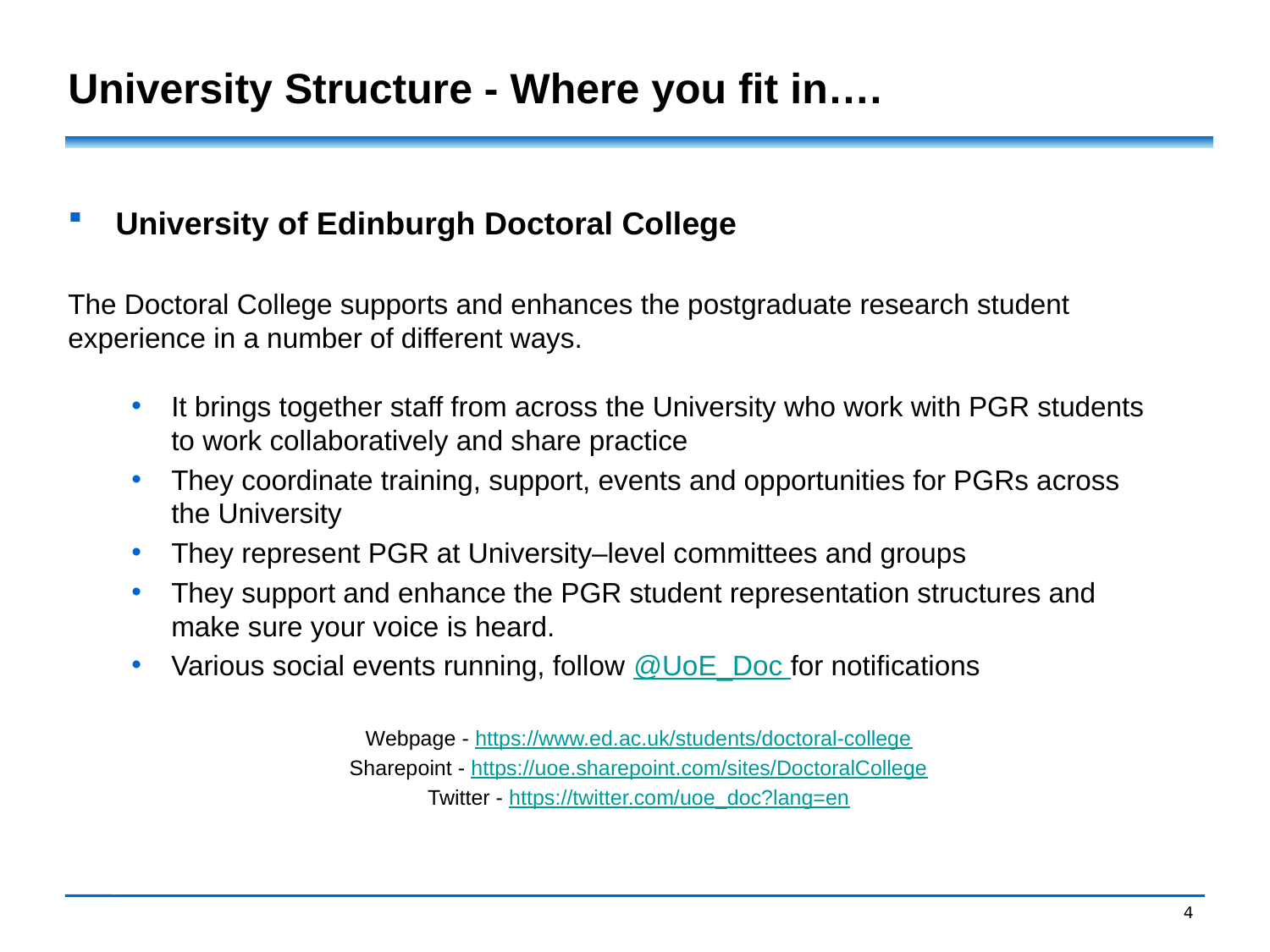

# University Structure - Where you fit in….
University of Edinburgh Doctoral College

The Doctoral College supports and enhances the postgraduate research student experience in a number of different ways.

It brings together staff from across the University who work with PGR students to work collaboratively and share practice
They coordinate training, support, events and opportunities for PGRs across the University
They represent PGR at University–level committees and groups
They support and enhance the PGR student representation structures and make sure your voice is heard.
Various social events running, follow @UoE_Doc for notifications

Webpage - https://www.ed.ac.uk/students/doctoral-college
Sharepoint - https://uoe.sharepoint.com/sites/DoctoralCollege
Twitter - https://twitter.com/uoe_doc?lang=en
4